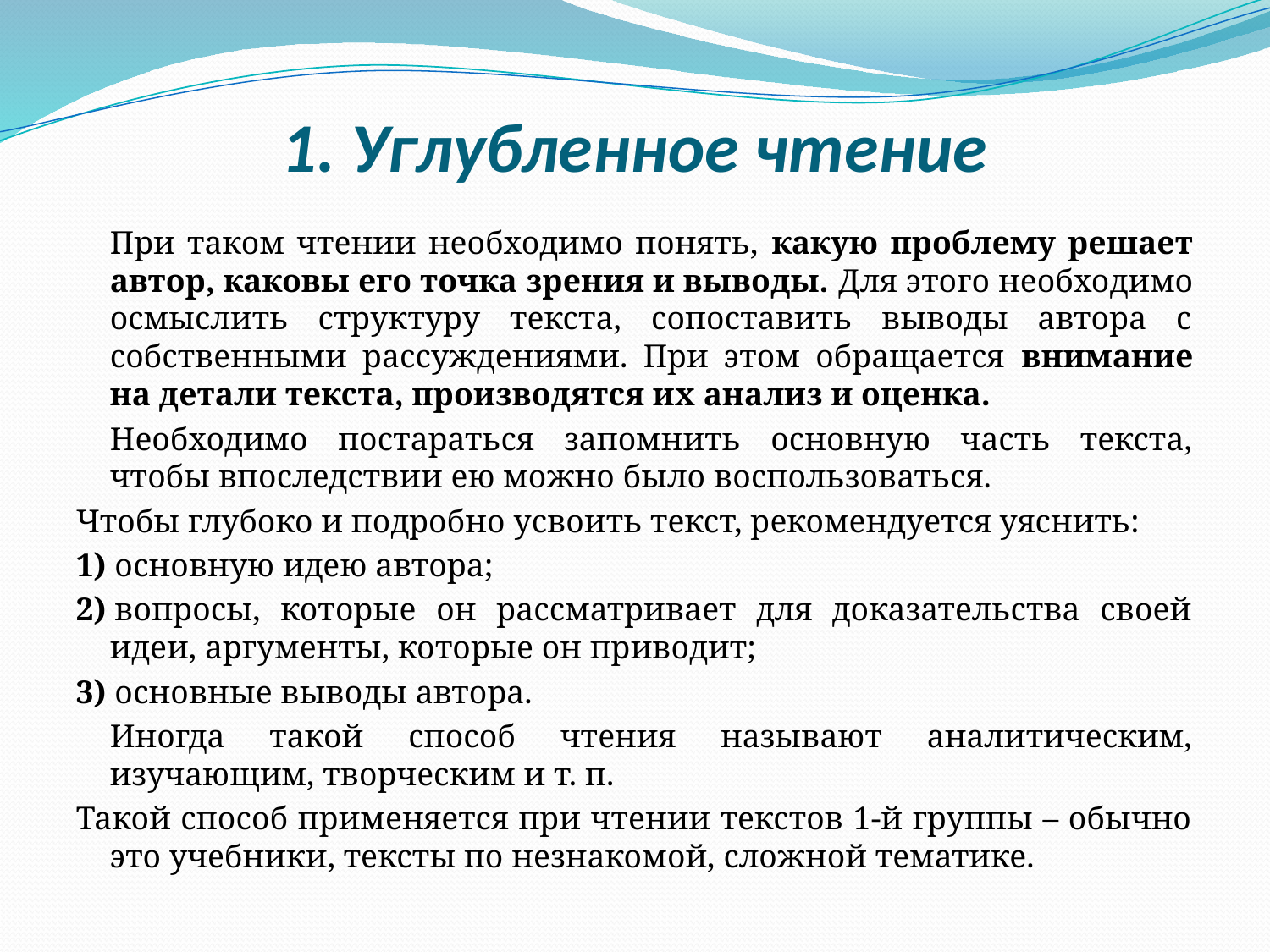

# 1. Углубленное чтение
		При таком чтении необходимо понять, какую проблему решает автор, каковы его точка зрения и выводы. Для этого необходимо осмыслить структуру текста, сопоставить выводы автора с собственными рассуждениями. При этом обращается внимание на детали текста, производятся их анализ и оценка.
		Необходимо постараться запомнить основную часть текста, чтобы впоследствии ею можно было воспользоваться.
Чтобы глубоко и подробно усвоить текст, рекомендуется уяснить:
1) основную идею автора;
2) вопросы, которые он рассматривает для доказательства своей идеи, аргументы, которые он приводит;
3) основные выводы автора.
		Иногда такой способ чтения называют аналитическим, изучающим, творческим и т. п.
Такой способ применяется при чтении текстов 1-й группы – обычно это учебники, тексты по незнакомой, сложной тематике.